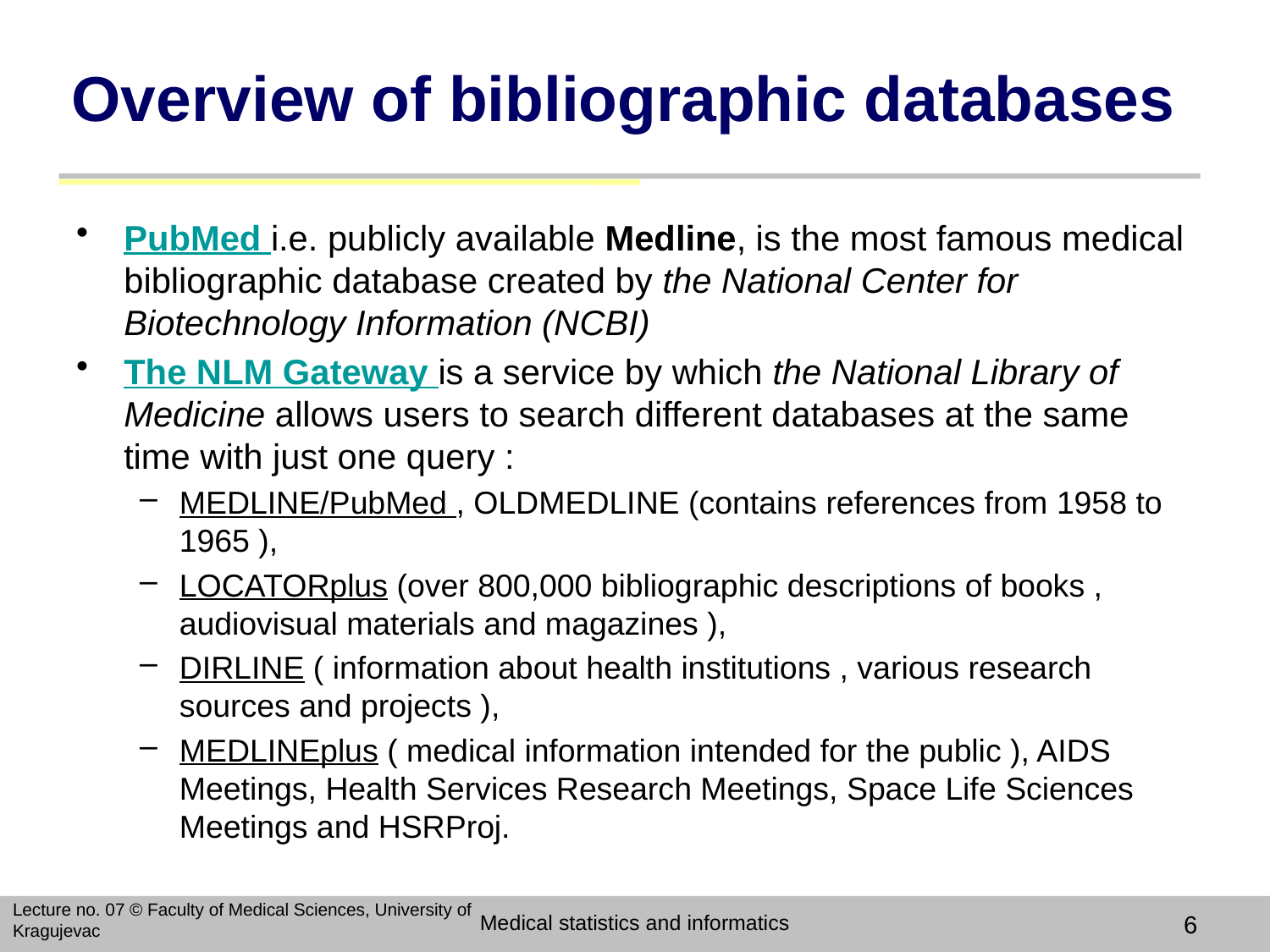

# Overview of bibliographic databases
PubMed i.e. publicly available Medline, is the most famous medical bibliographic database created by the National Center for Biotechnology Information (NCBI)
The NLM Gateway is a service by which the National Library of Medicine allows users to search different databases at the same time with just one query :
MEDLINE/PubMed , OLDMEDLINE (contains references from 1958 to 1965 ),
LOCATORplus (over 800,000 bibliographic descriptions of books , audiovisual materials and magazines ),
DIRLINE ( information about health institutions , various research sources and projects ),
MEDLINEplus ( medical information intended for the public ), AIDS Meetings, Health Services Research Meetings, Space Life Sciences Meetings and HSRProj.
Lecture no. 07 © Faculty of Medical Sciences, University of Kragujevac
Medical statistics and informatics
6